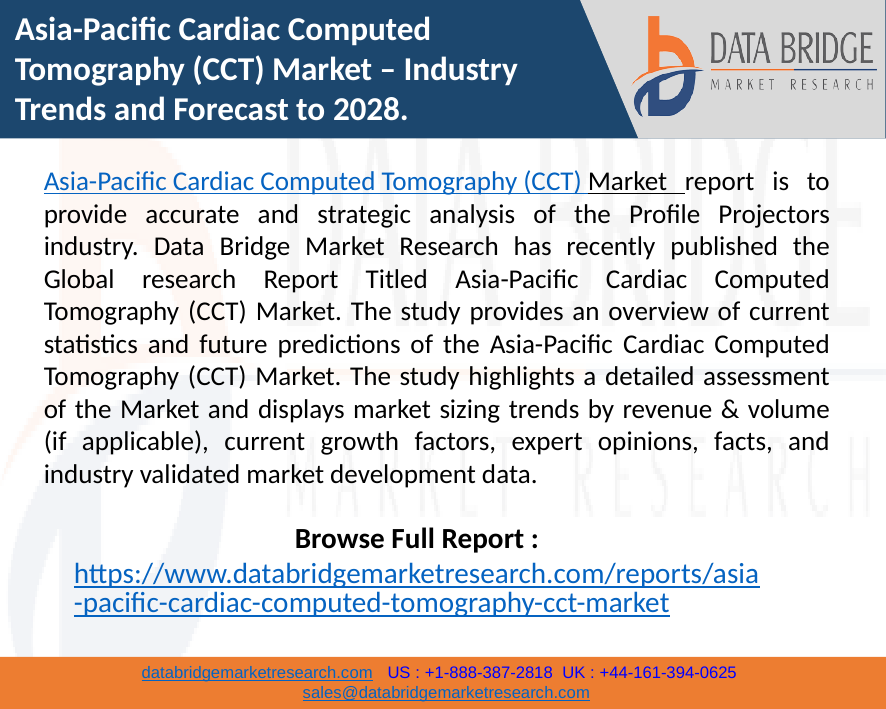

Asia-Pacific Cardiac Computed Tomography (CCT) Market – Industry Trends and Forecast to 2028.
Asia-Pacific Cardiac Computed Tomography (CCT) Market report is to provide accurate and strategic analysis of the Profile Projectors industry. Data Bridge Market Research has recently published the Global research Report Titled Asia-Pacific Cardiac Computed Tomography (CCT) Market. The study provides an overview of current statistics and future predictions of the Asia-Pacific Cardiac Computed Tomography (CCT) Market. The study highlights a detailed assessment of the Market and displays market sizing trends by revenue & volume (if applicable), current growth factors, expert opinions, facts, and industry validated market development data.
Browse Full Report : https://www.databridgemarketresearch.com/reports/asia-pacific-cardiac-computed-tomography-cct-market
1